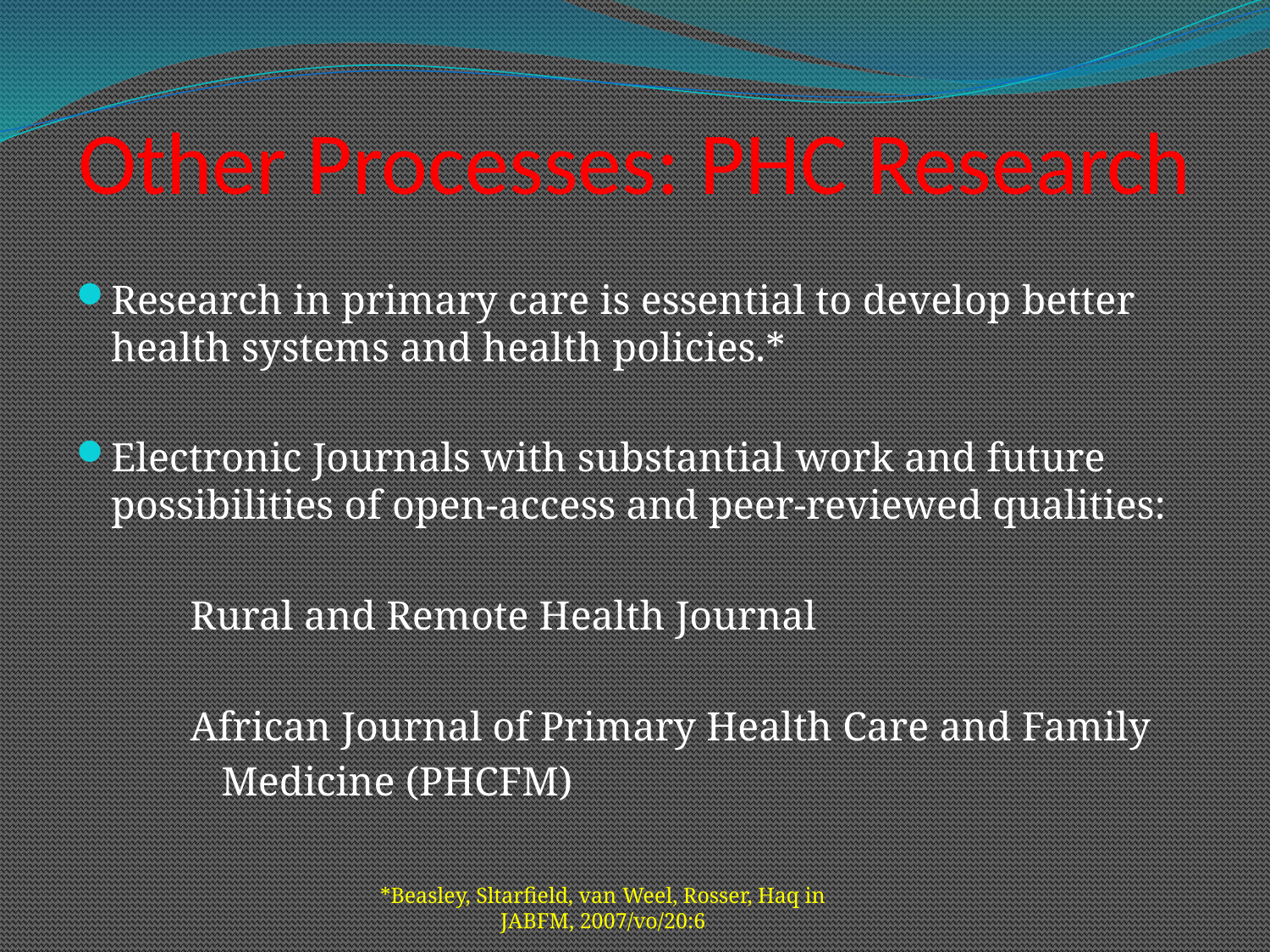

# Other Processes: PHC Research
Research in primary care is essential to develop better health systems and health policies.*

Electronic Journals with substantial work and future possibilities of open-access and peer-reviewed qualities:

           Rural and Remote Health Journal

           African Journal of Primary Health Care and Family
              Medicine (PHCFM)

*Beasley, Sltarfield, van Weel, Rosser, Haq in JABFM, 2007/vo/20:6